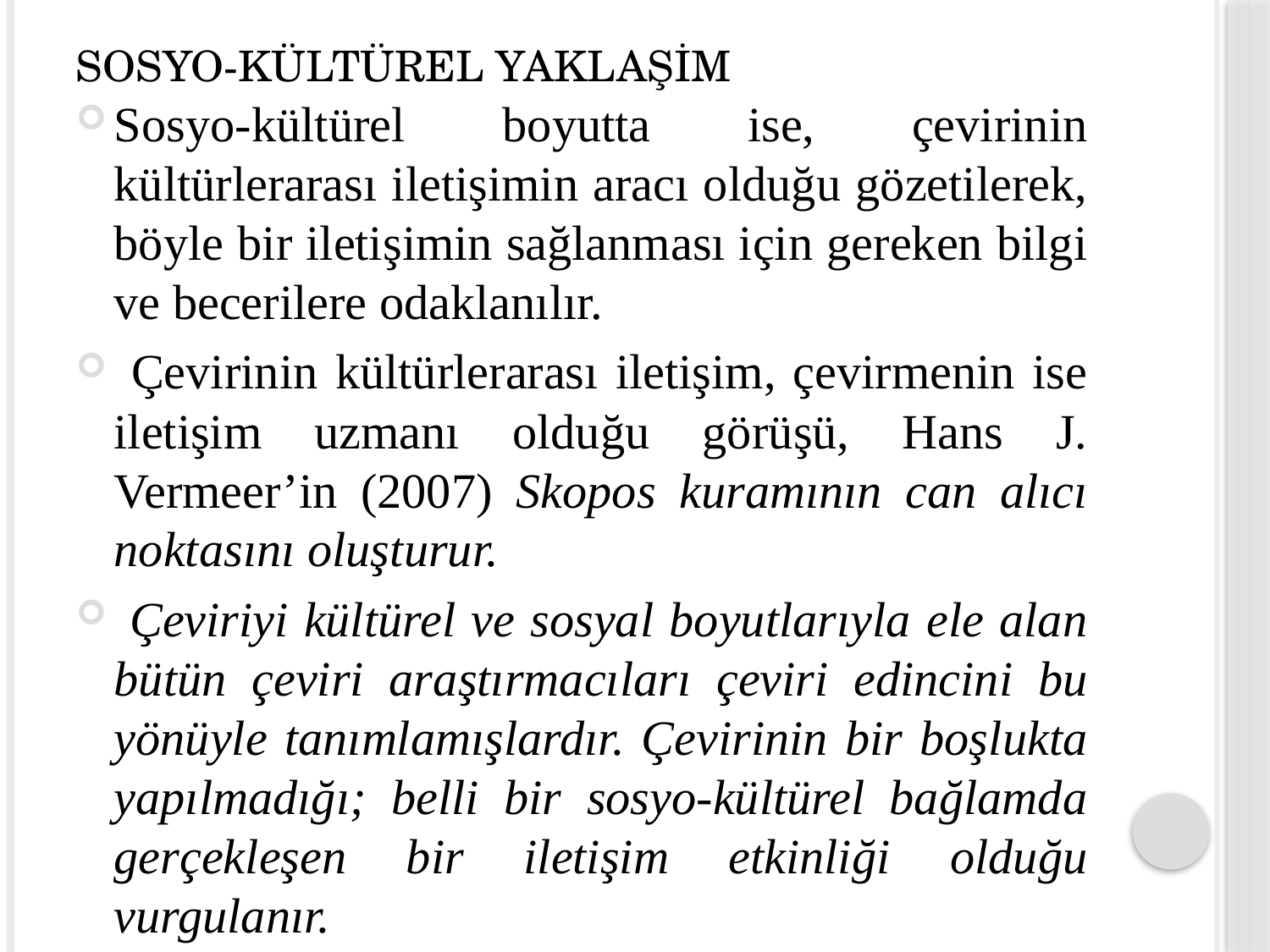

# Sosyo-kültürel yaklaşim
Sosyo-kültürel boyutta ise, çevirinin kültürlerarası iletişimin aracı olduğu gözetilerek, böyle bir iletişimin sağlanması için gereken bilgi ve becerilere odaklanılır.
 Çevirinin kültürlerarası iletişim, çevirmenin ise iletişim uzmanı olduğu görüşü, Hans J. Vermeer’in (2007) Skopos kuramının can alıcı noktasını oluşturur.
 Çeviriyi kültürel ve sosyal boyutlarıyla ele alan bütün çeviri araştırmacıları çeviri edincini bu yönüyle tanımlamışlardır. Çevirinin bir boşlukta yapılmadığı; belli bir sosyo-kültürel bağlamda gerçekleşen bir iletişim etkinliği olduğu vurgulanır.